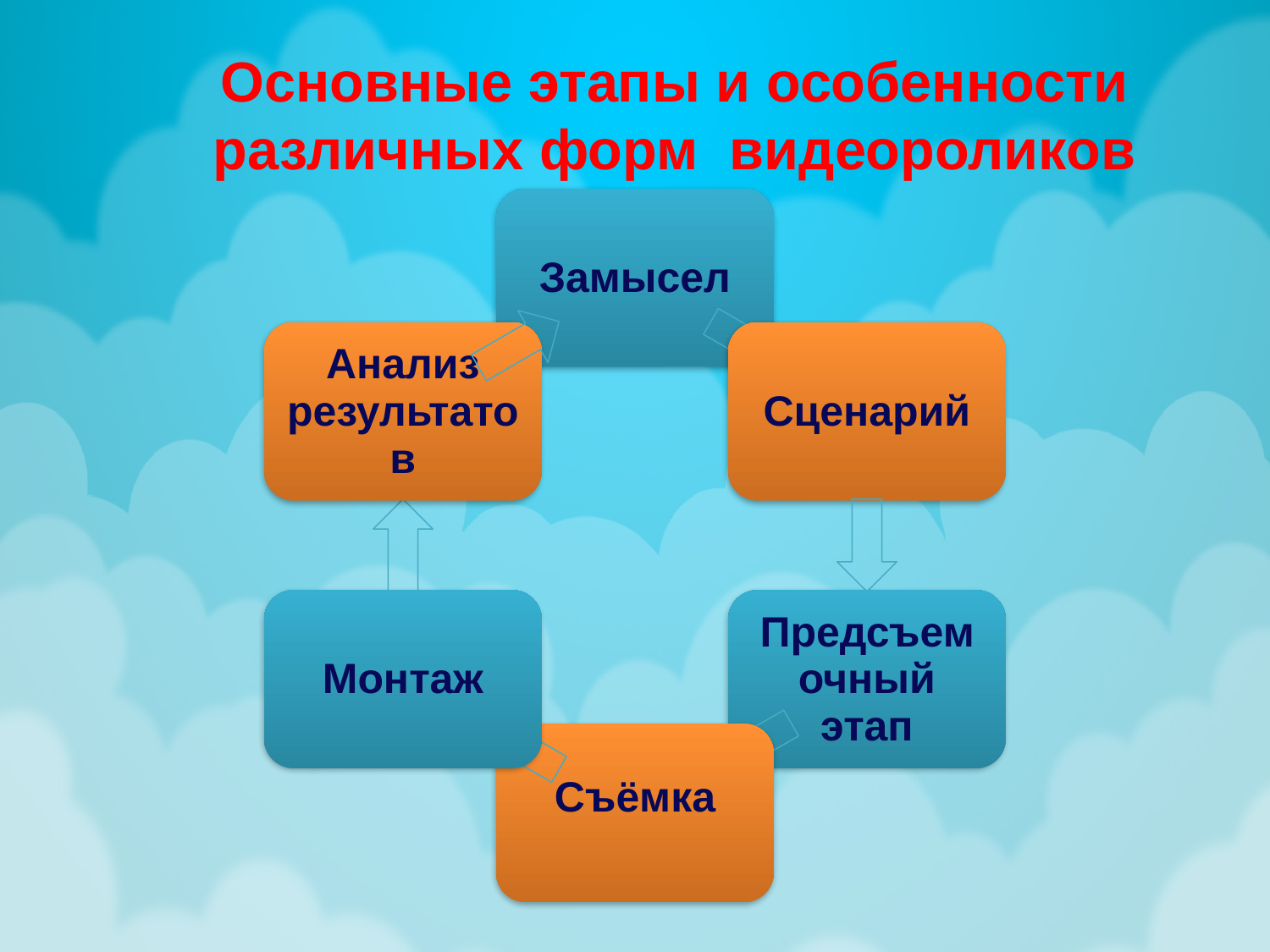

Основные этапы и особенности различных форм  видеороликов
Замысел
Сценарий
Предсъемочный этап
Монтаж
Анализ результатов
Съёмка